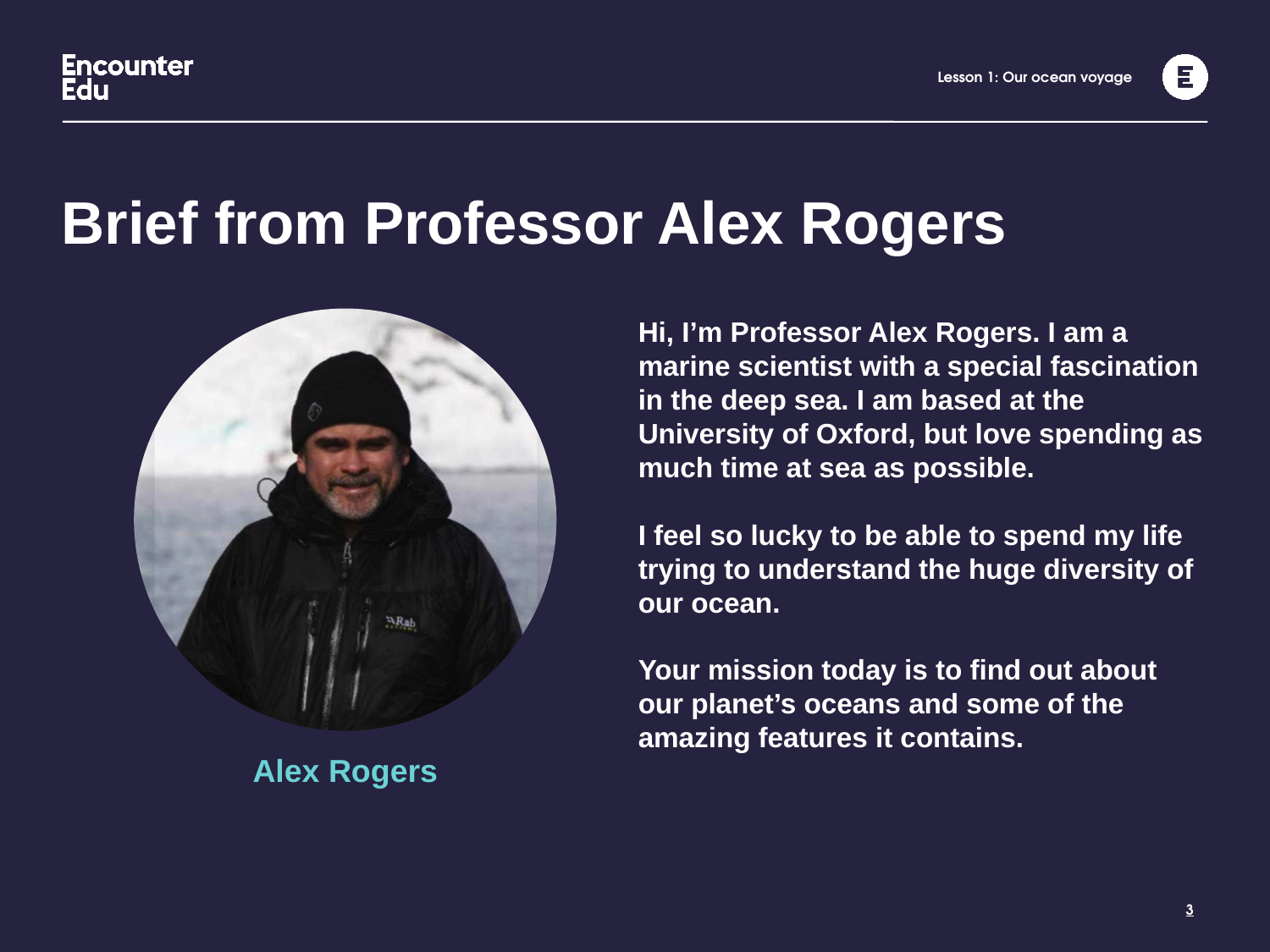

Lesson 1: Our ocean voyage
Brief from Professor Alex Rogers

Hi, I’m Professor Alex Rogers. I am a marine scientist with a special fascination in the deep sea. I am based at the University of Oxford, but love spending as much time at sea as possible.

I feel so lucky to be able to spend my life trying to understand the huge diversity of our ocean.

Your mission today is to find out about our planet’s oceans and some of the amazing features it contains.
Alex Rogers
3